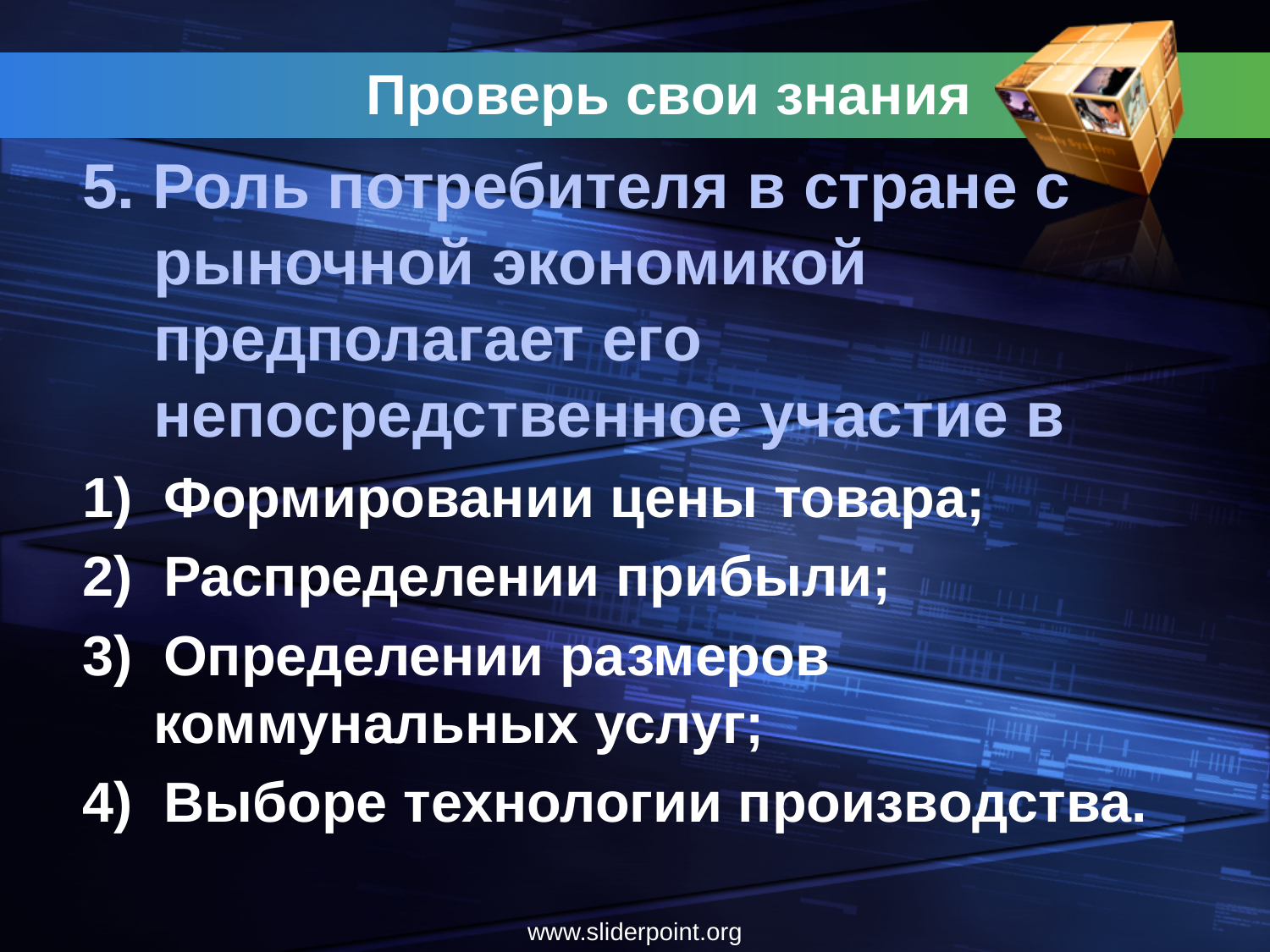

# Проверь свои знания
5. Роль потребителя в стране с рыночной экономикой предполагает его непосредственное участие в
1)  Формировании цены товара;
2)  Распределении прибыли;
3)  Определении размеров коммунальных услуг;
4)  Выборе технологии производства.
www.sliderpoint.org